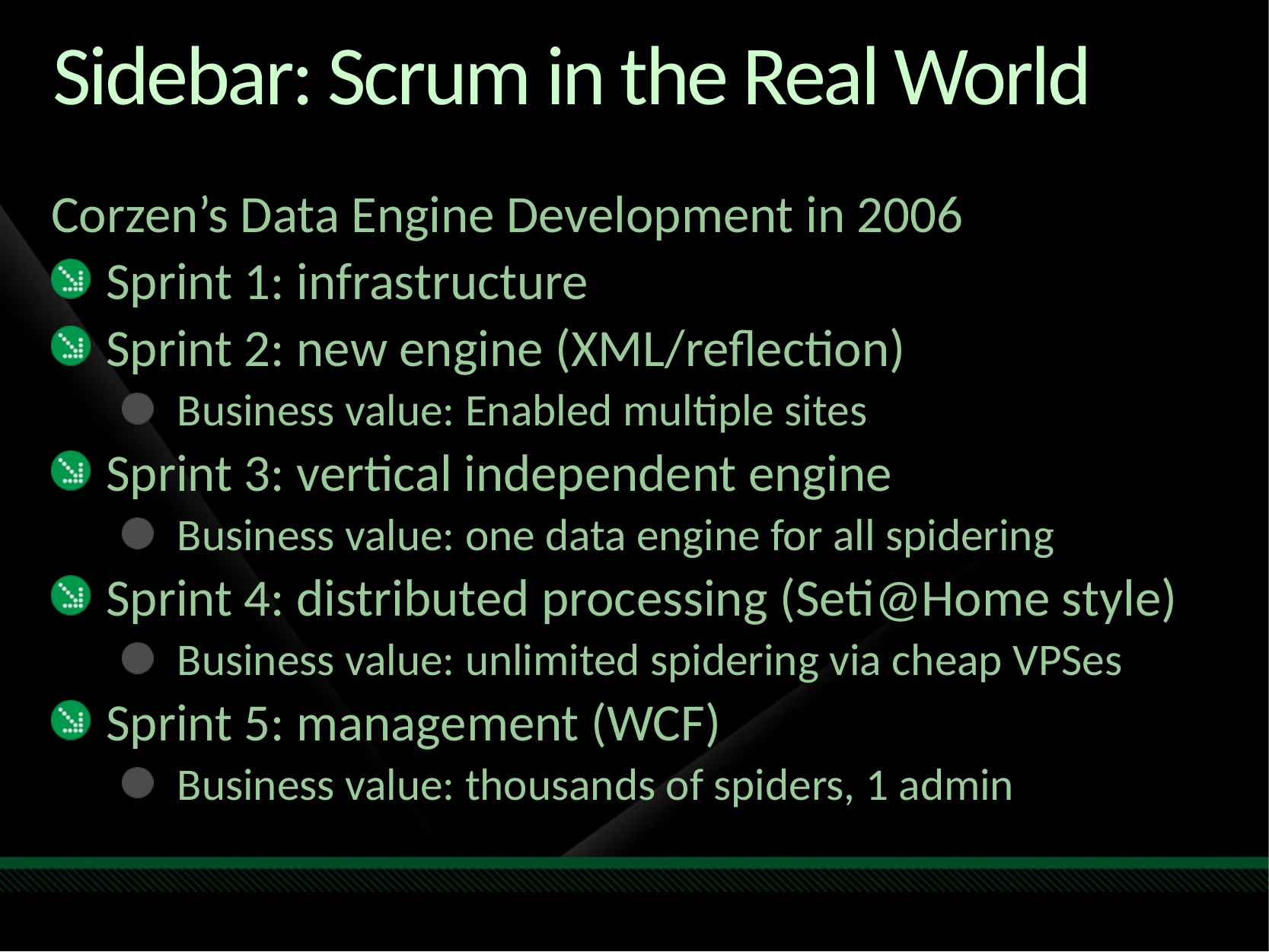

# Sidebar: Scrum in the Real World
Corzen’s Data Engine Development in 2006
Sprint 1: infrastructure
Sprint 2: new engine (XML/reflection)
Business value: Enabled multiple sites
Sprint 3: vertical independent engine
Business value: one data engine for all spidering
Sprint 4: distributed processing (Seti@Home style)
Business value: unlimited spidering via cheap VPSes
Sprint 5: management (WCF)
Business value: thousands of spiders, 1 admin